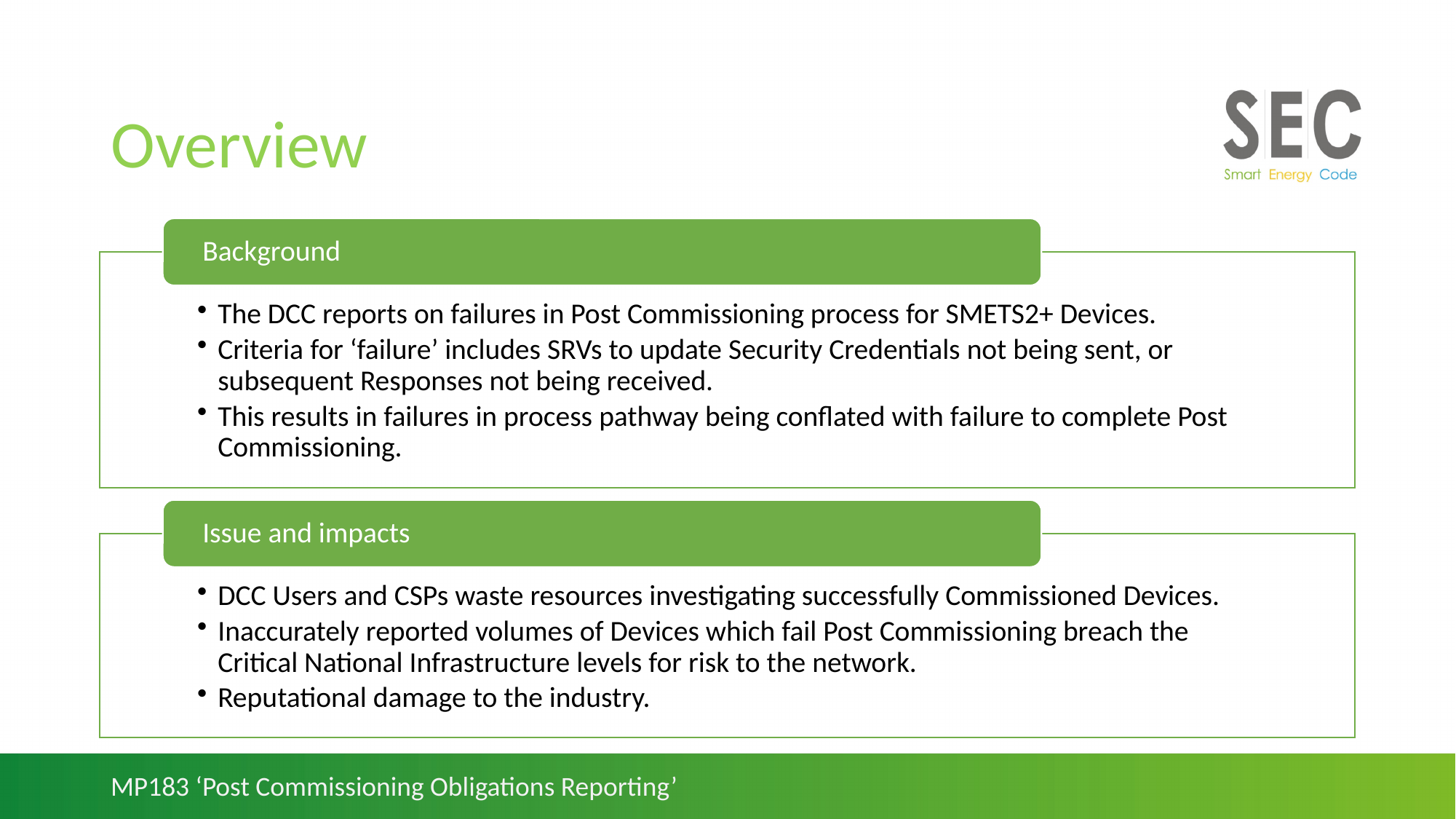

# Overview
The DCC reports on failures in Post Commissioning process for SMETS2+ Devices.
Criteria for ‘failure’ includes SRVs to update Security Credentials not being sent, or subsequent Responses not being received.
This results in failures in process pathway being conflated with failure to complete Post Commissioning.
Background
DCC Users and CSPs waste resources investigating successfully Commissioned Devices.
Inaccurately reported volumes of Devices which fail Post Commissioning breach the Critical National Infrastructure levels for risk to the network.
Reputational damage to the industry.
Issue and impacts
MP183 ‘Post Commissioning Obligations Reporting’